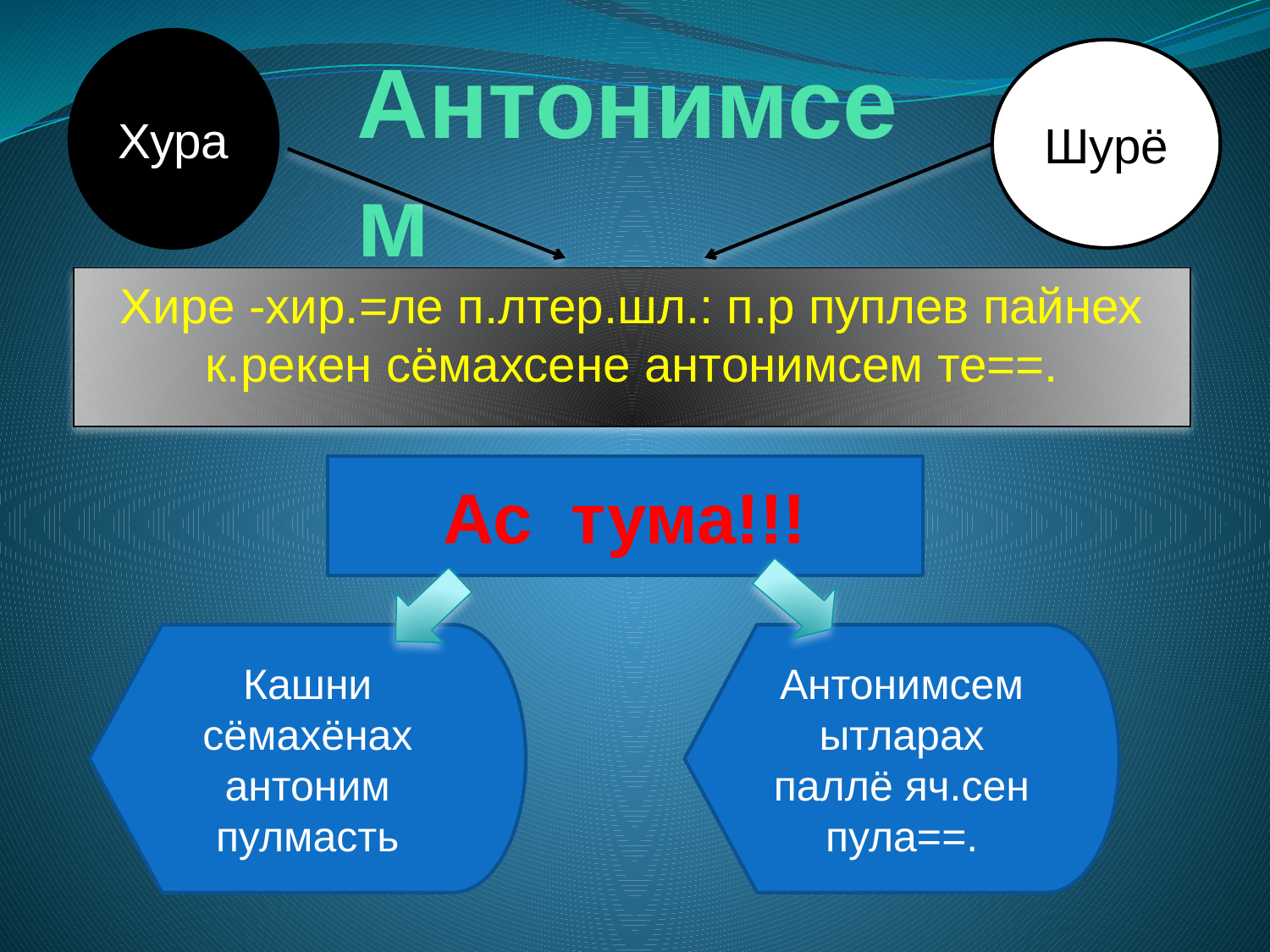

Хура
# Антонимсем
Шурё
Хире -хир.=ле п.лтер.шл.: п.р пуплев пайнех к.рекен сёмахсене антонимсем те==.
Ас  тума!!!

Кашни сёмахёнах антоним пулмасть
Антонимсем ытларах паллё яч.сен пула==.